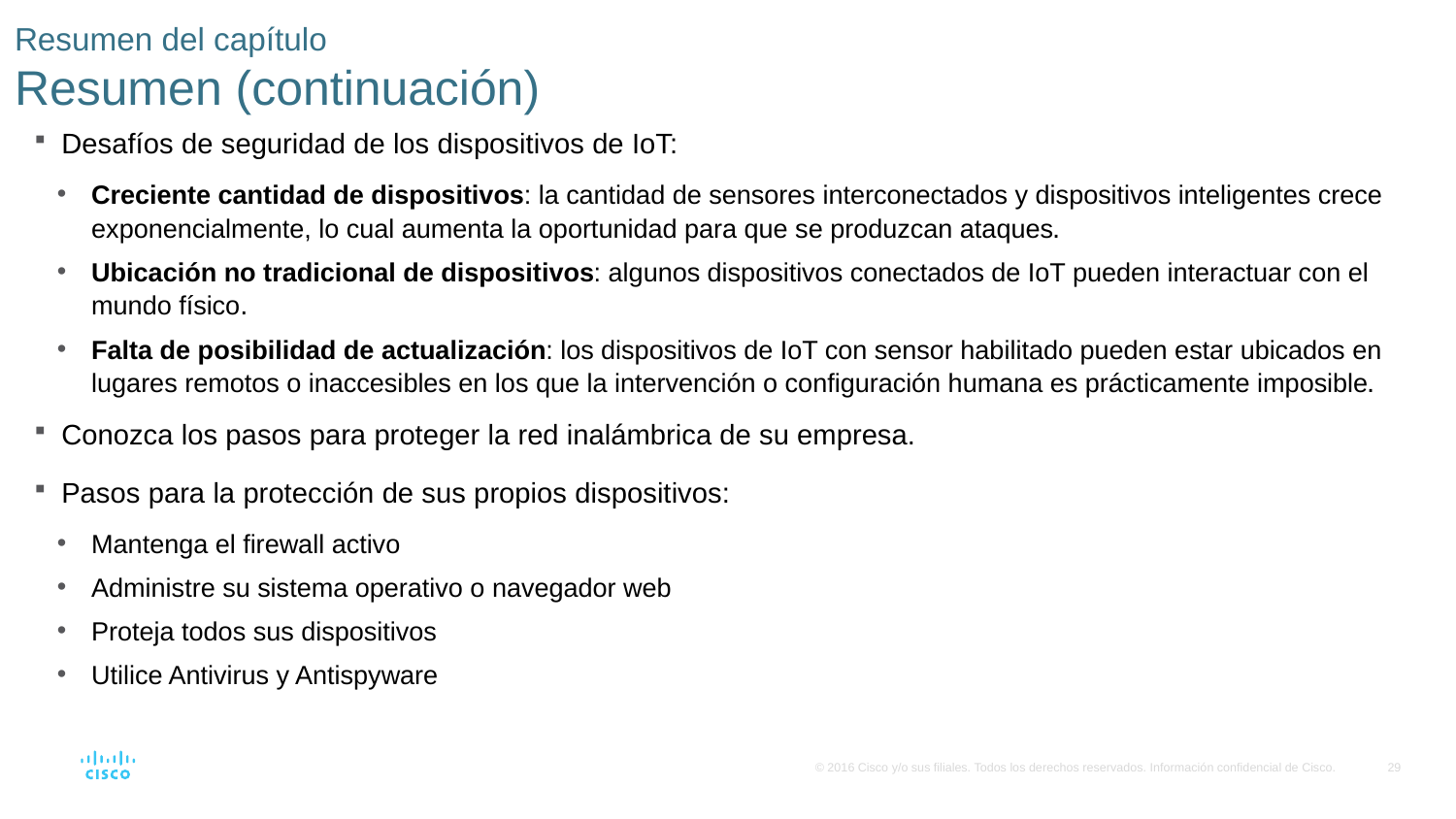

# Resumen del capítulo Resumen (continuación)
Desafíos de seguridad de los dispositivos de IoT:
Creciente cantidad de dispositivos: la cantidad de sensores interconectados y dispositivos inteligentes crece exponencialmente, lo cual aumenta la oportunidad para que se produzcan ataques.
Ubicación no tradicional de dispositivos: algunos dispositivos conectados de IoT pueden interactuar con el mundo físico.
Falta de posibilidad de actualización: los dispositivos de IoT con sensor habilitado pueden estar ubicados en lugares remotos o inaccesibles en los que la intervención o configuración humana es prácticamente imposible.
Conozca los pasos para proteger la red inalámbrica de su empresa.
Pasos para la protección de sus propios dispositivos:
Mantenga el firewall activo
Administre su sistema operativo o navegador web
Proteja todos sus dispositivos
Utilice Antivirus y Antispyware